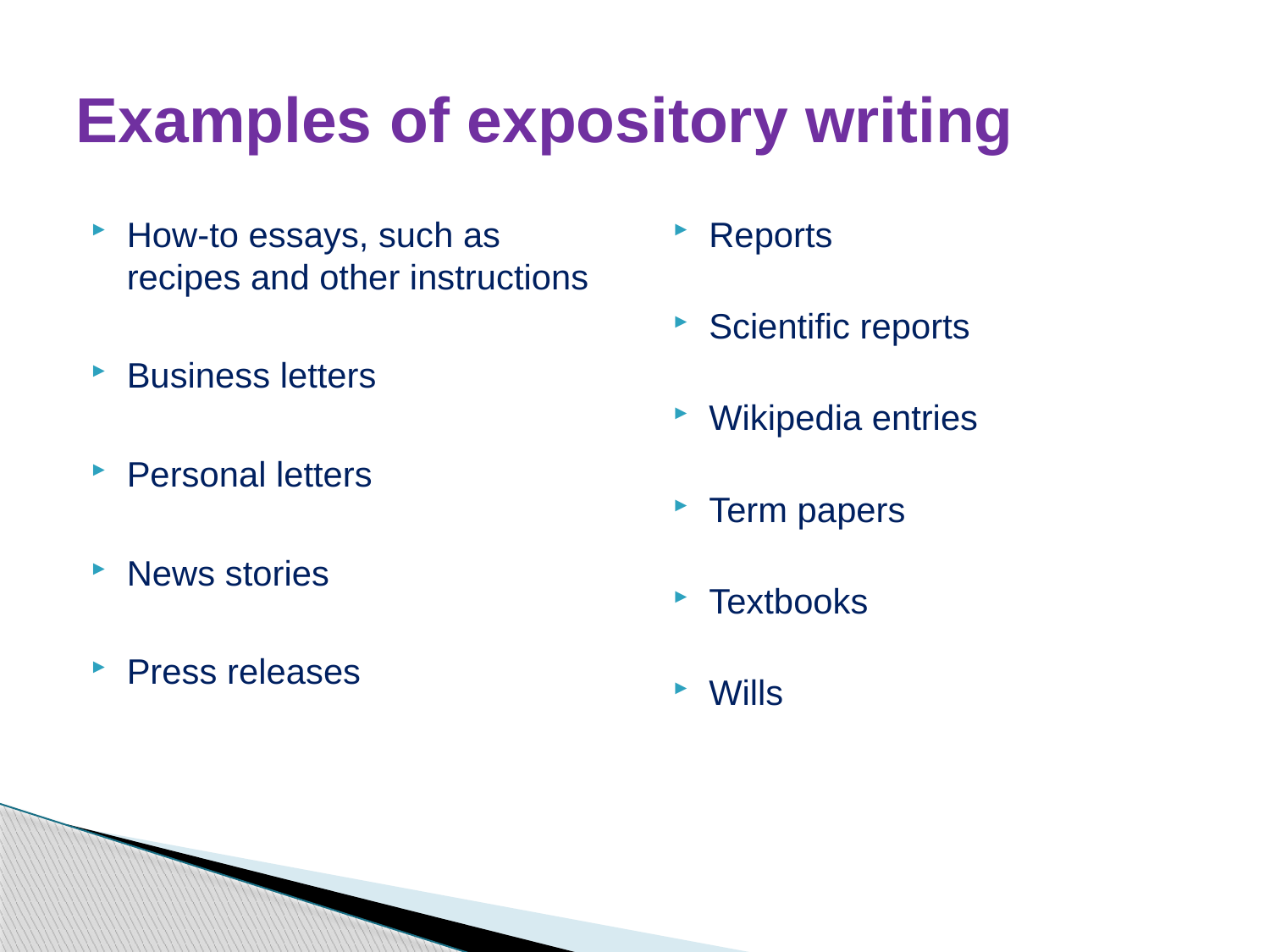

# Examples of expository writing
How-to essays, such as recipes and other instructions

Business letters

Personal letters

News stories

Press releases
Reports
Scientific reports
Wikipedia entries
Term papers
Textbooks
Wills